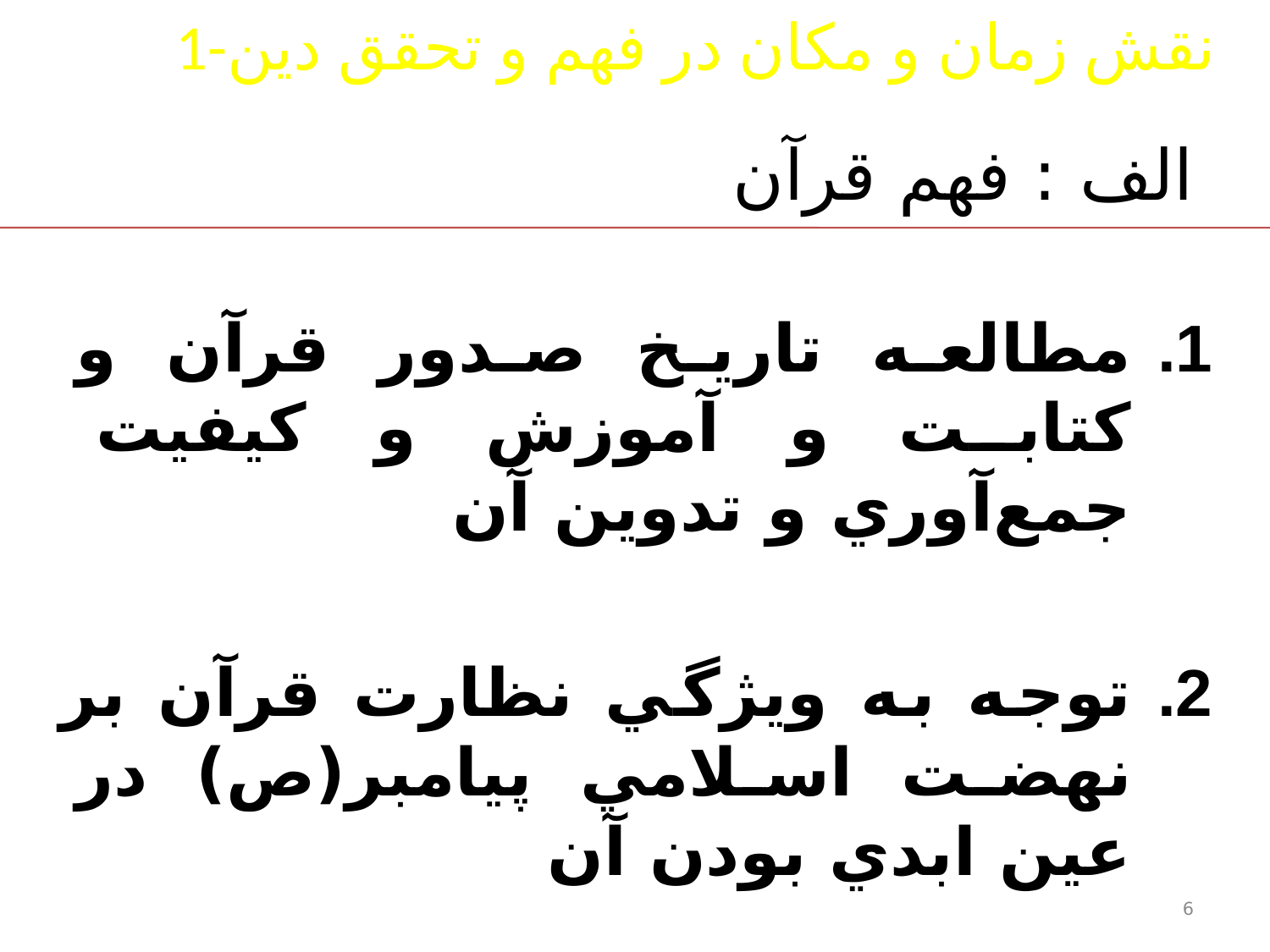

1-نقش زمان و مكان در فهم و تحقق دين
# الف : فهم قرآن

مطالعه تاريخ صدور قرآن و كتابت و آموزش و كيفيت جمع‌آوري و تدوين آن

توجه به ويژگي نظارت قرآن بر نهضت اسلامي پيامبر(ص) در عين ابدي بودن آن
6